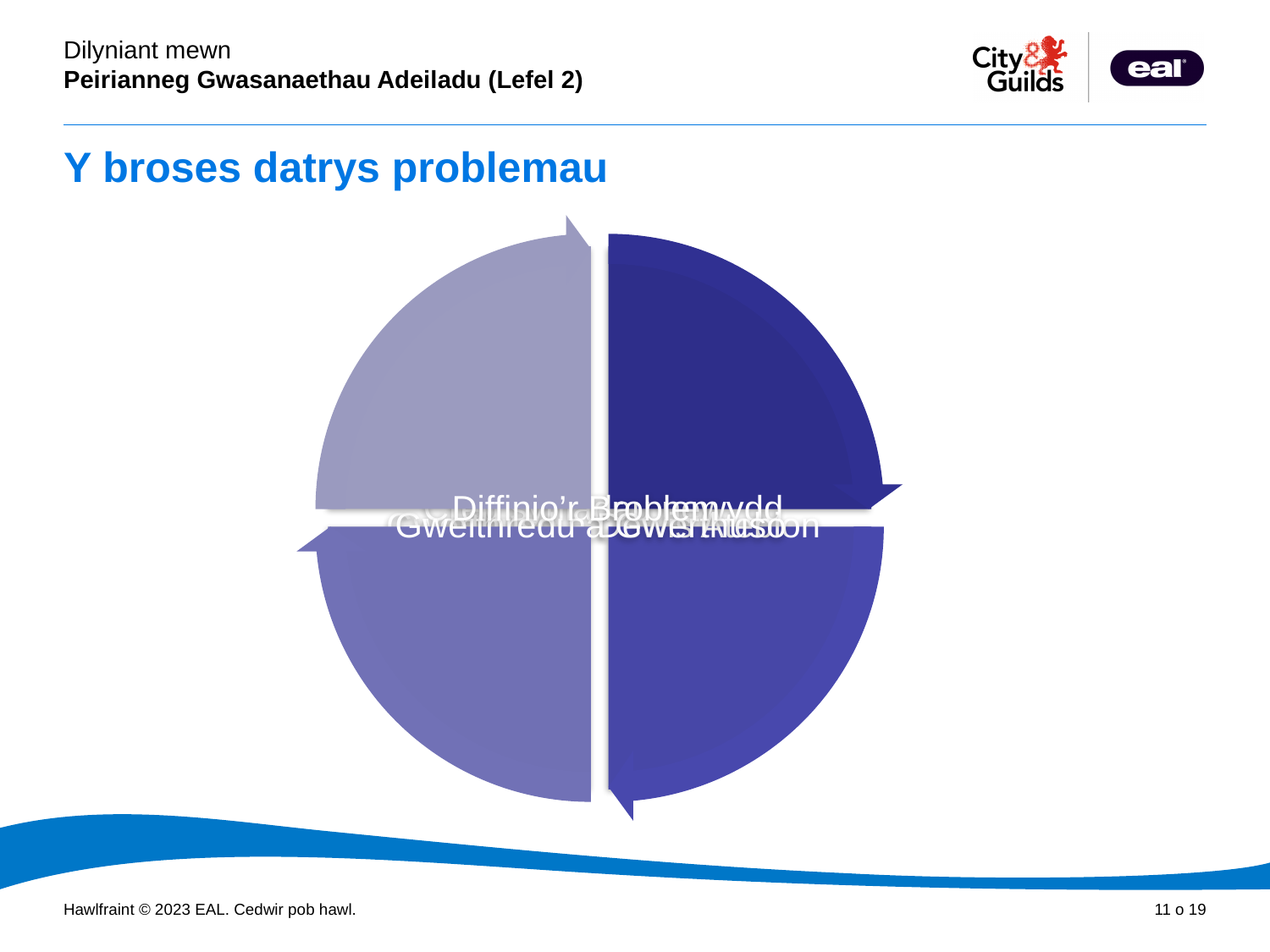

# Y broses datrys problemau
Creu syniadau newydd
Gwerthuso a Dewis Atebion
Gweithredu a Gwerthuso
Diffinio’r Broblem